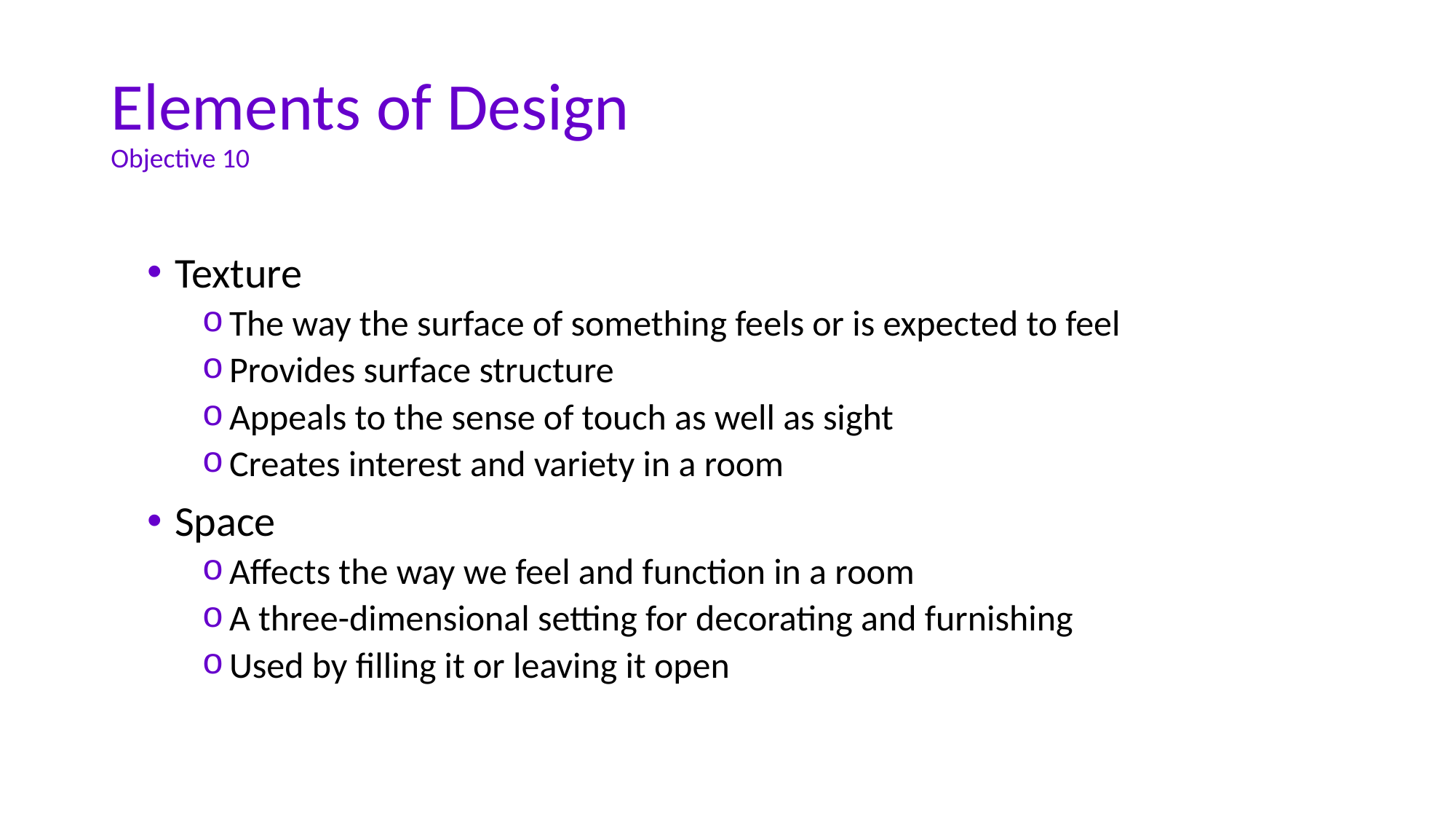

# Elements of Design Objective 10
Texture
The way the surface of something feels or is expected to feel
Provides surface structure
Appeals to the sense of touch as well as sight
Creates interest and variety in a room
Space
Affects the way we feel and function in a room
A three-dimensional setting for decorating and furnishing
Used by filling it or leaving it open